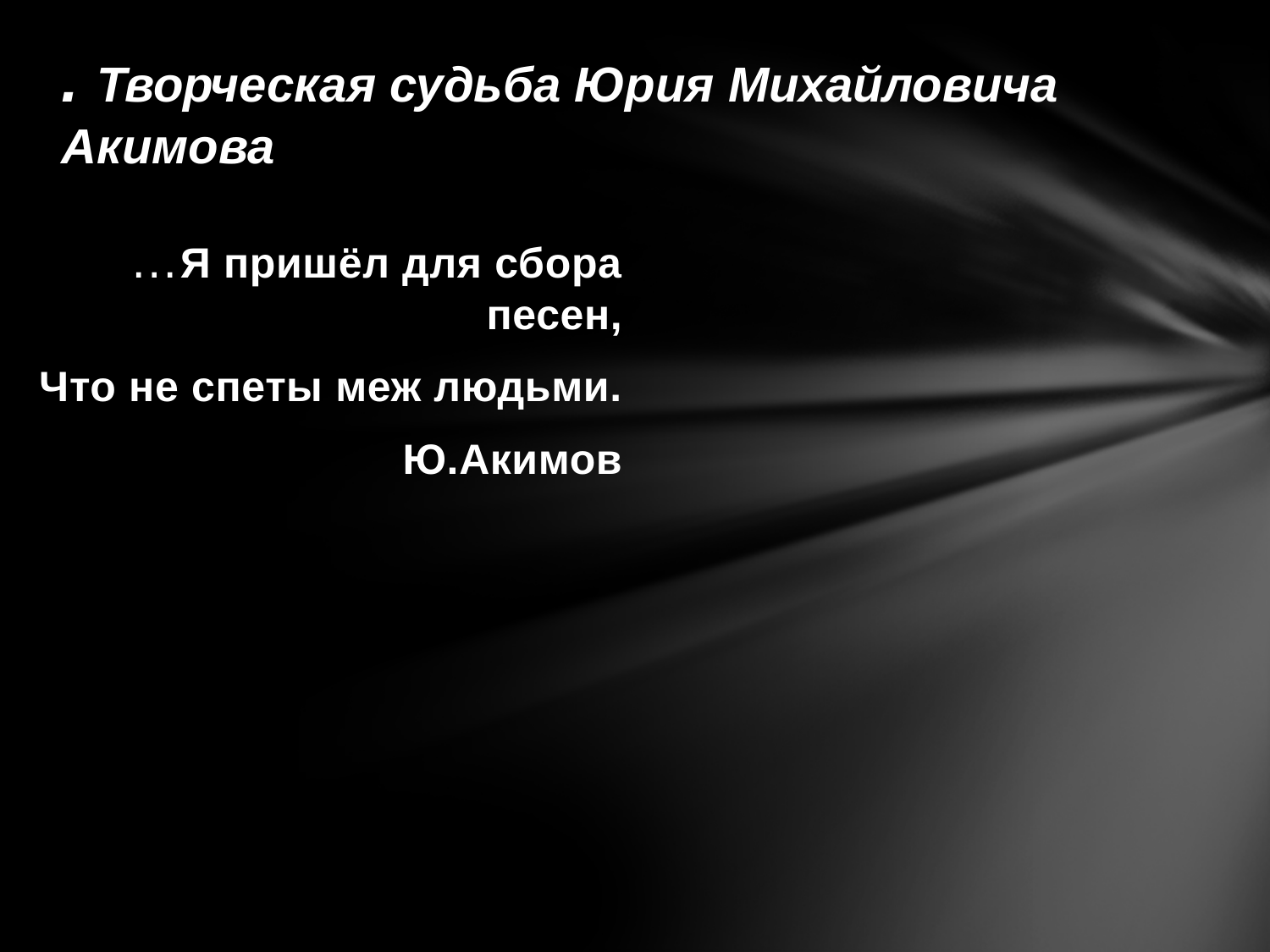

# . Творческая судьба Юрия Михайловича Акимова
…Я пришёл для сбора песен,
Что не спеты меж людьми.
Ю.Акимов